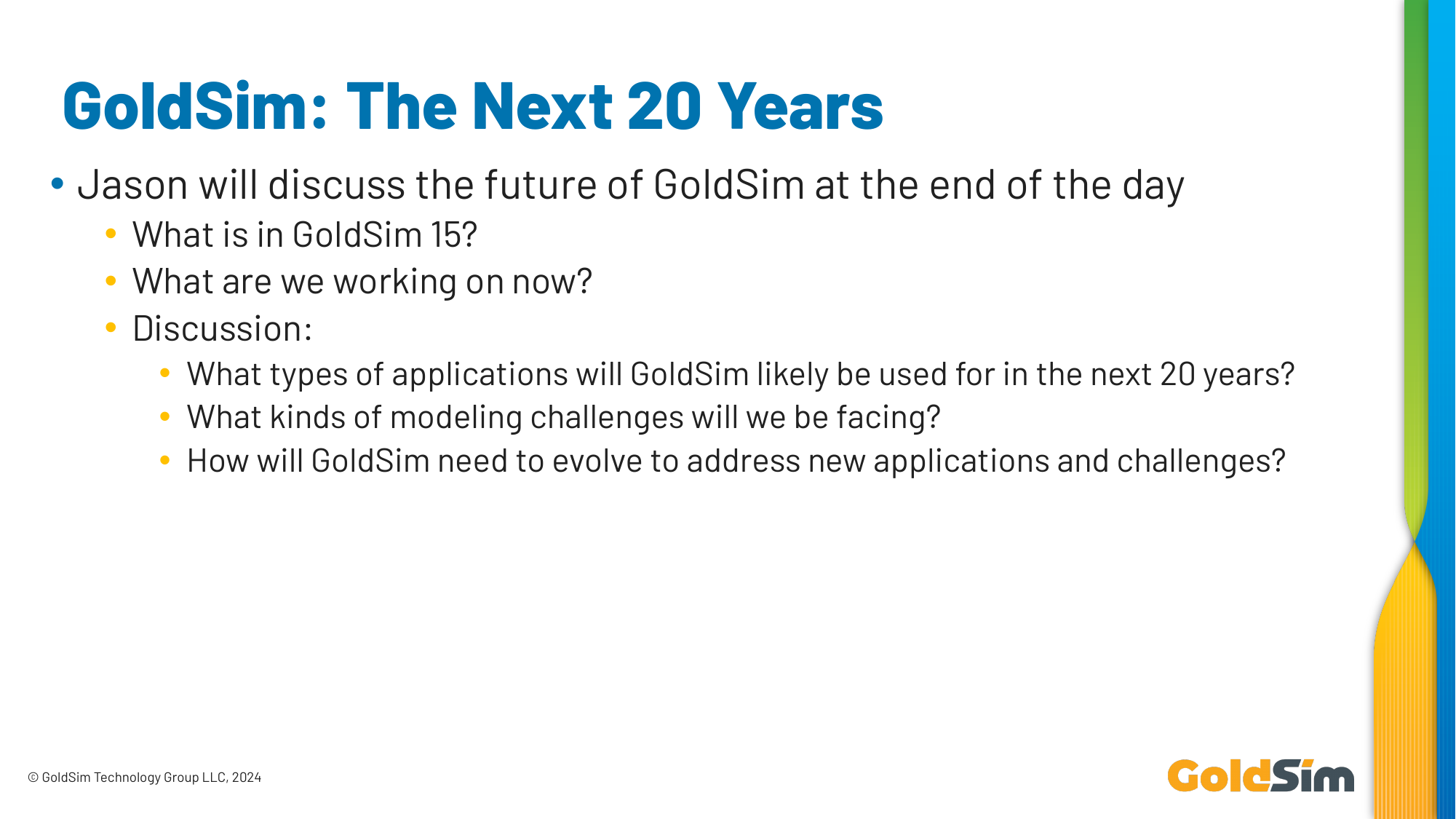

# GoldSim: The Next 20 Years
Jason will discuss the future of GoldSim at the end of the day
What is in GoldSim 15?
What are we working on now?
Discussion:
What types of applications will GoldSim likely be used for in the next 20 years?
What kinds of modeling challenges will we be facing?
How will GoldSim need to evolve to address new applications and challenges?
© GoldSim Technology Group LLC, 2024